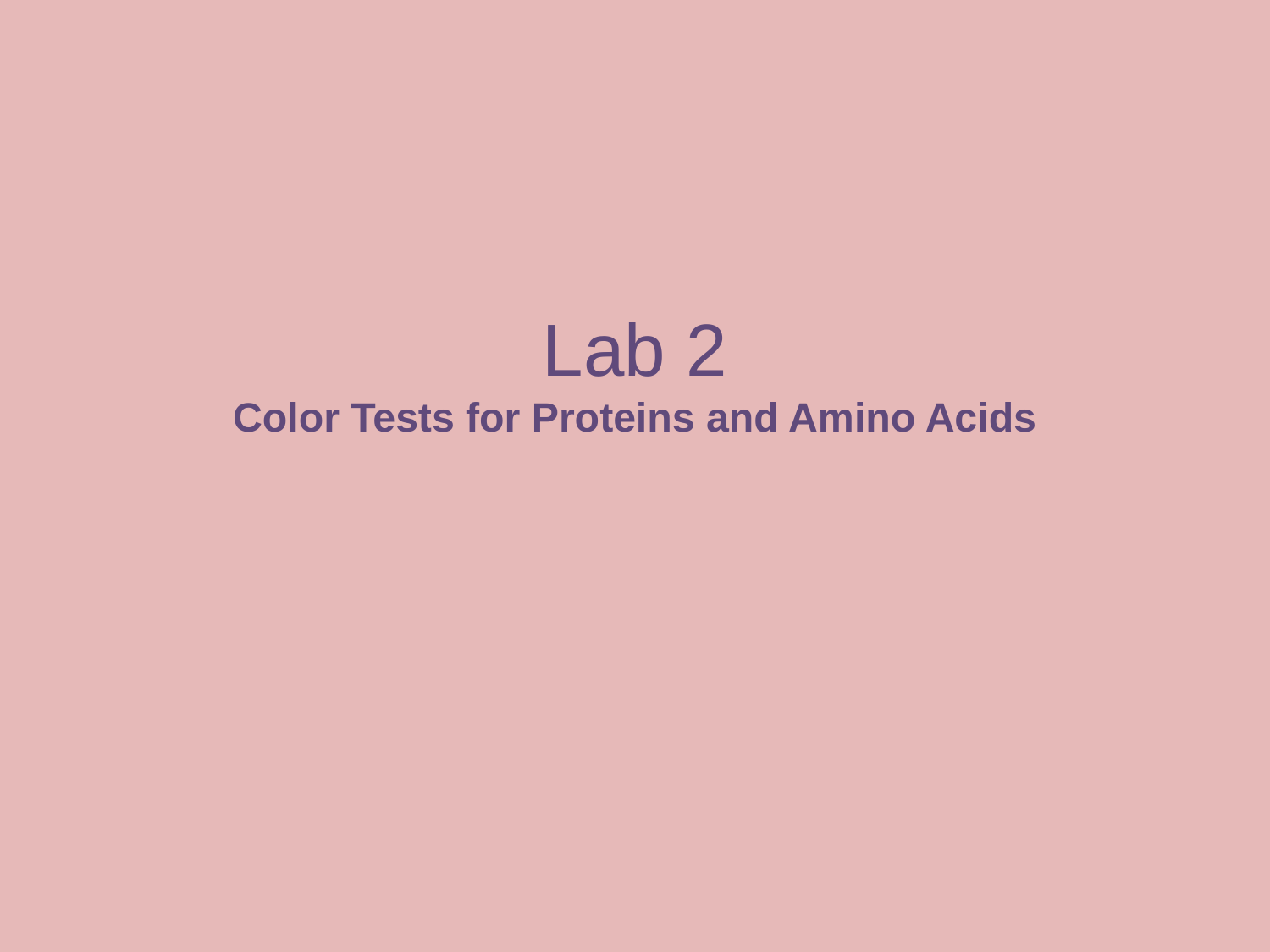

# Lab 2 Color Tests for Proteins and Amino Acids